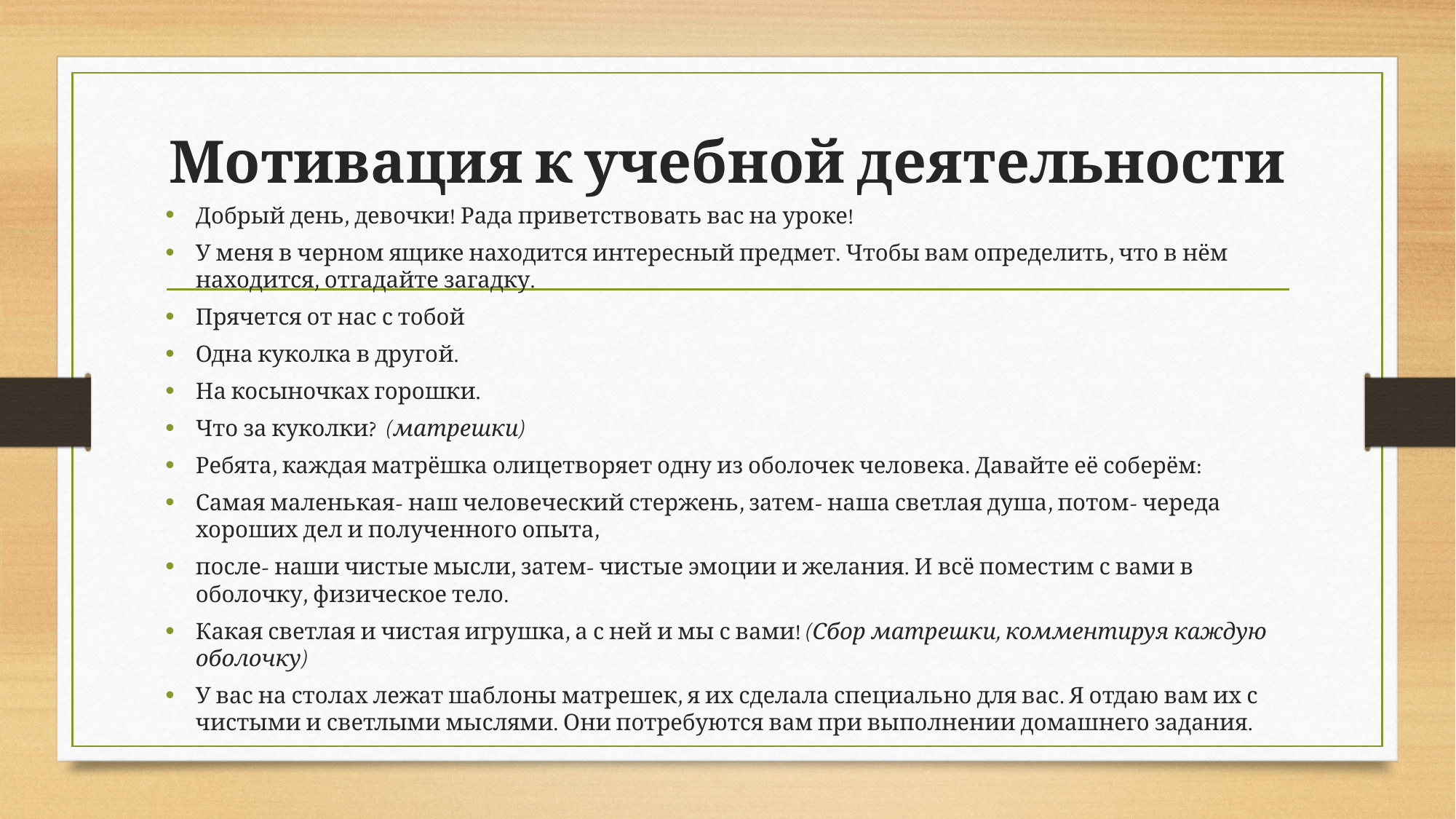

# Мотивация к учебной деятельности
Добрый день, девочки! Рада приветствовать вас на уроке!
У меня в черном ящике находится интересный предмет. Чтобы вам определить, что в нём находится, отгадайте загадку.
Прячется от нас с тобой
Одна куколка в другой.
На косыночках горошки.
Что за куколки?  (матрешки)
Ребята, каждая матрёшка олицетворяет одну из оболочек человека. Давайте её соберём:
Самая маленькая- наш человеческий стержень, затем- наша светлая душа, потом- череда хороших дел и полученного опыта,
после- наши чистые мысли, затем- чистые эмоции и желания. И всё поместим с вами в оболочку, физическое тело.
Какая светлая и чистая игрушка, а с ней и мы с вами! (Сбор матрешки, комментируя каждую оболочку)
У вас на столах лежат шаблоны матрешек, я их сделала специально для вас. Я отдаю вам их с чистыми и светлыми мыслями. Они потребуются вам при выполнении домашнего задания.